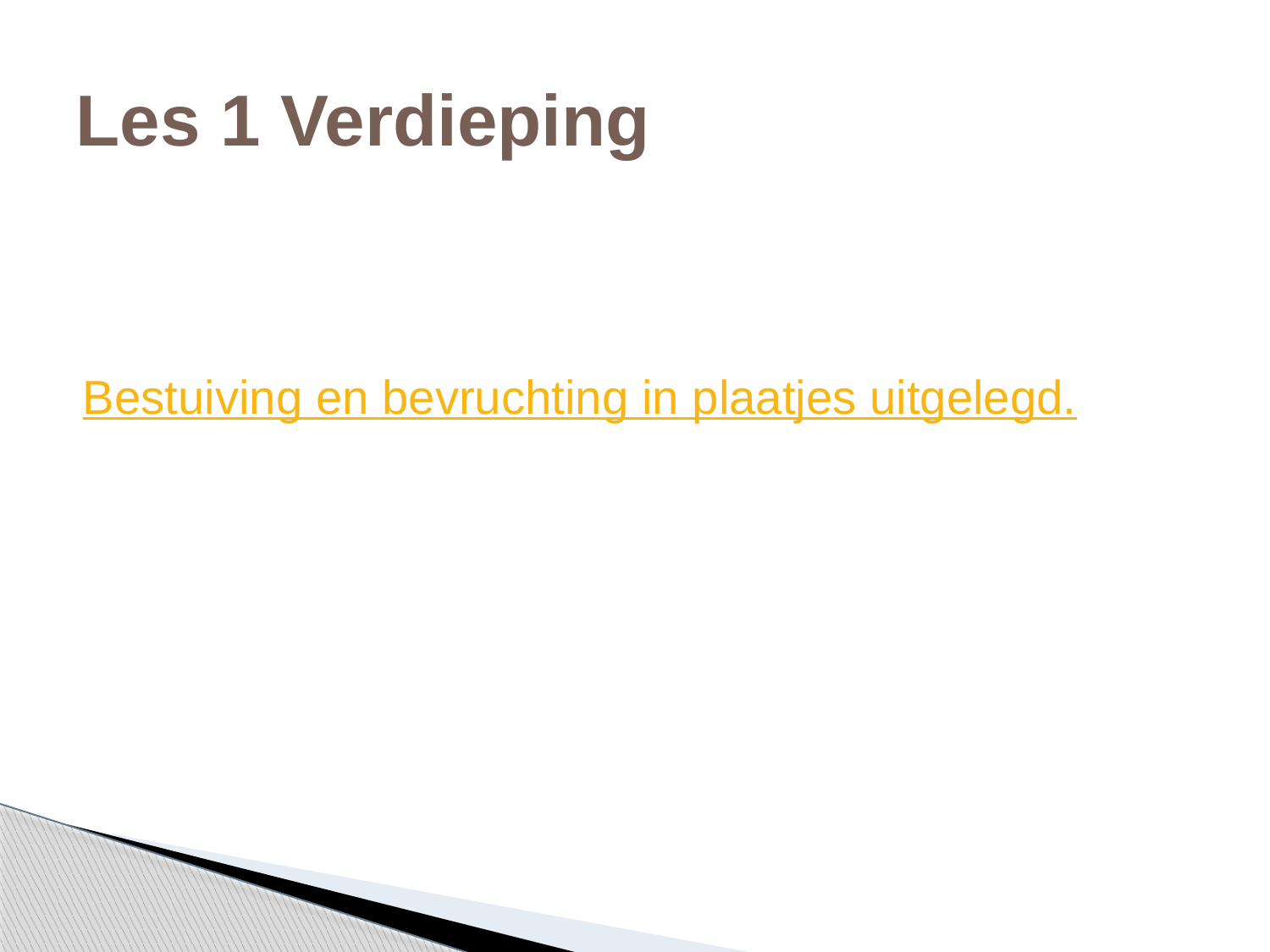

# Les 1 Verdieping

Bestuiving en bevruchting in plaatjes uitgelegd.